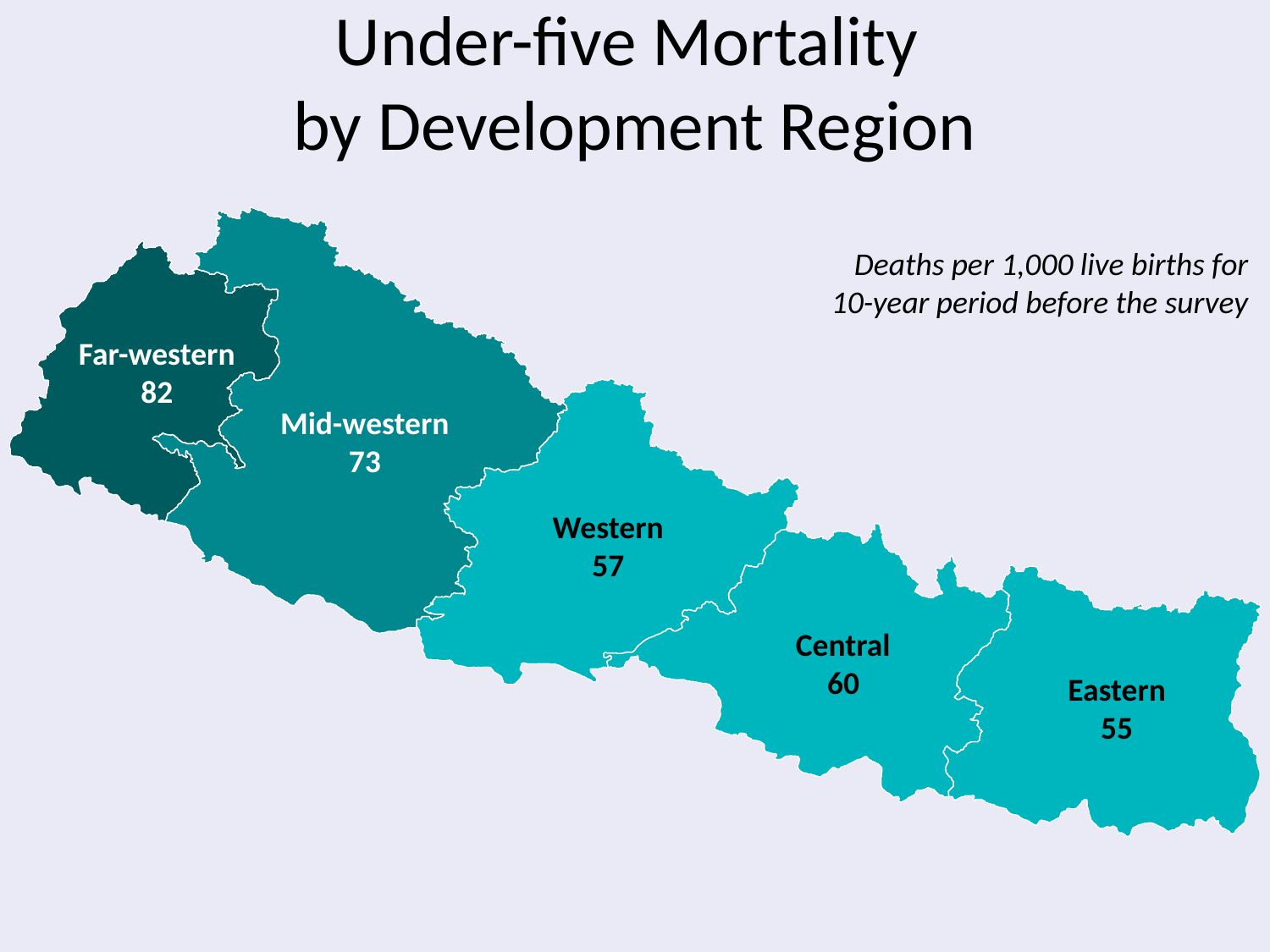

Under-five Mortality
by Development Region

Deaths per 1,000 live births for 10-year period before the survey
Far-western
82
Mid-western
73
Western
57
Central
60
Eastern
55